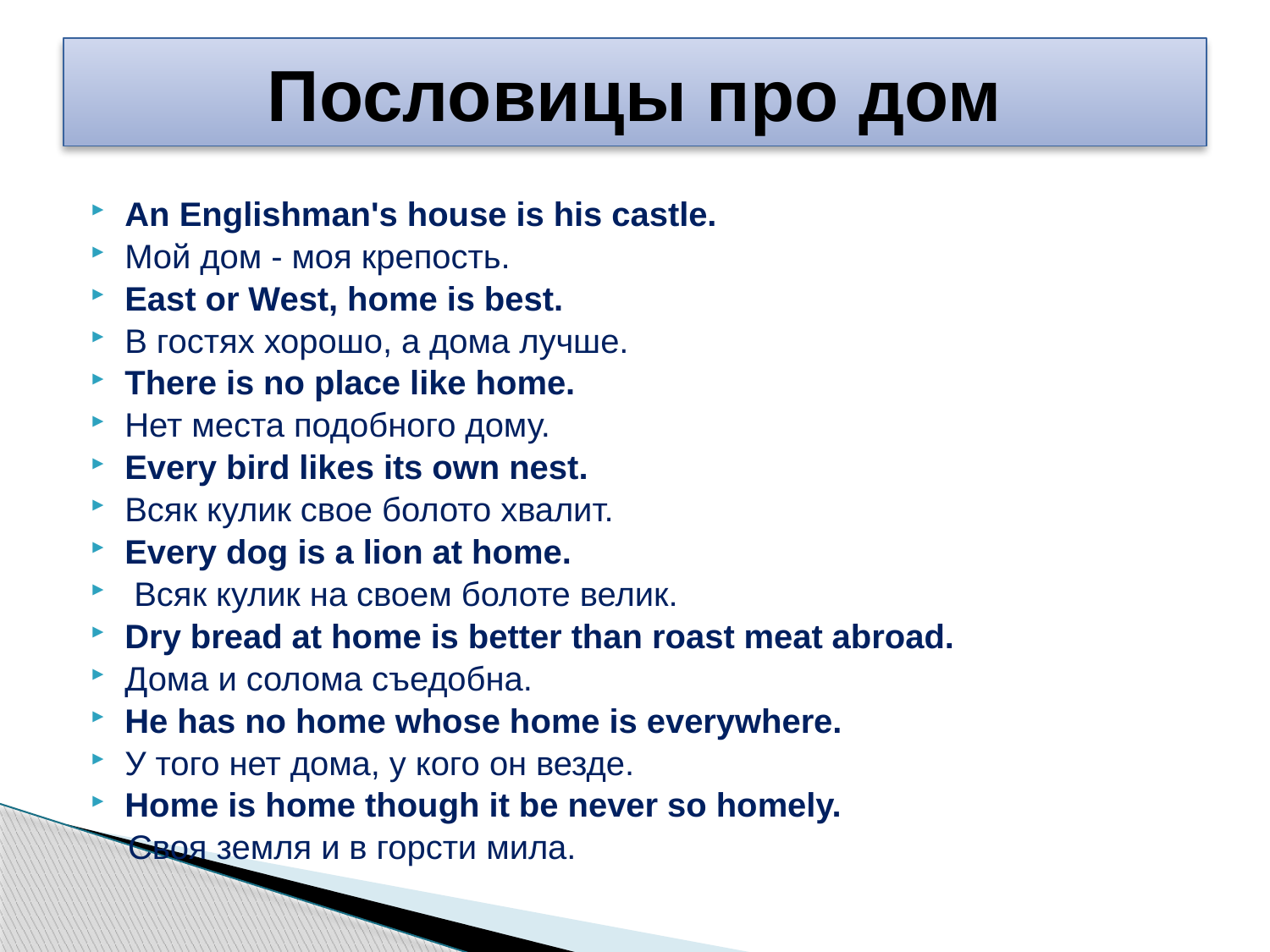

# Пословицы про дом
An Englishman's house is his castle.
Мой дом - моя крепость.
East or West, home is best.
В гостях хорошо, а дома лучше.
There is no place like home.
Нет места подобного дому.
Every bird likes its own nest.
Всяк кулик свое болото хвалит.
Every dog is a lion at home.
 Всяк кулик на своем болоте велик.
Dry bread at home is better than roast meat abroad.
Дома и солома съедобна.
He has no home whose home is everywhere.
У того нет дома, у кого он везде.
Home is home though it be never so homely.
    Своя земля и в горсти мила.